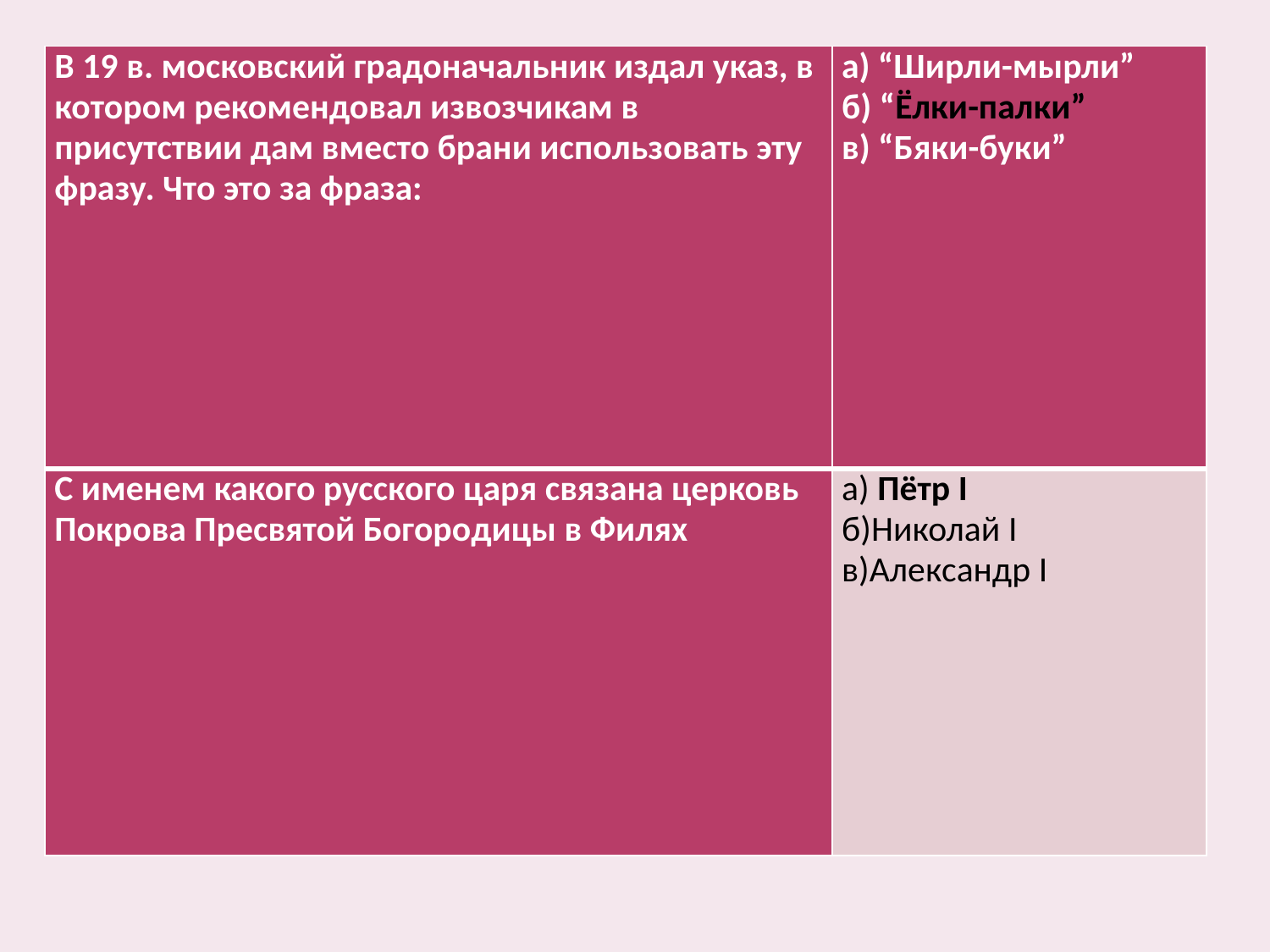

| В 19 в. московский градоначальник издал указ, в котором рекомендовал извозчикам в присутствии дам вместо брани использовать эту фразу. Что это за фраза: | а) “Ширли-мырли” б) “Ёлки-палки” в) “Бяки-буки” |
| --- | --- |
| С именем какого русского царя связана церковь Покрова Пресвятой Богородицы в Филях | а) Пётр I б)Николай I в)Александр I |